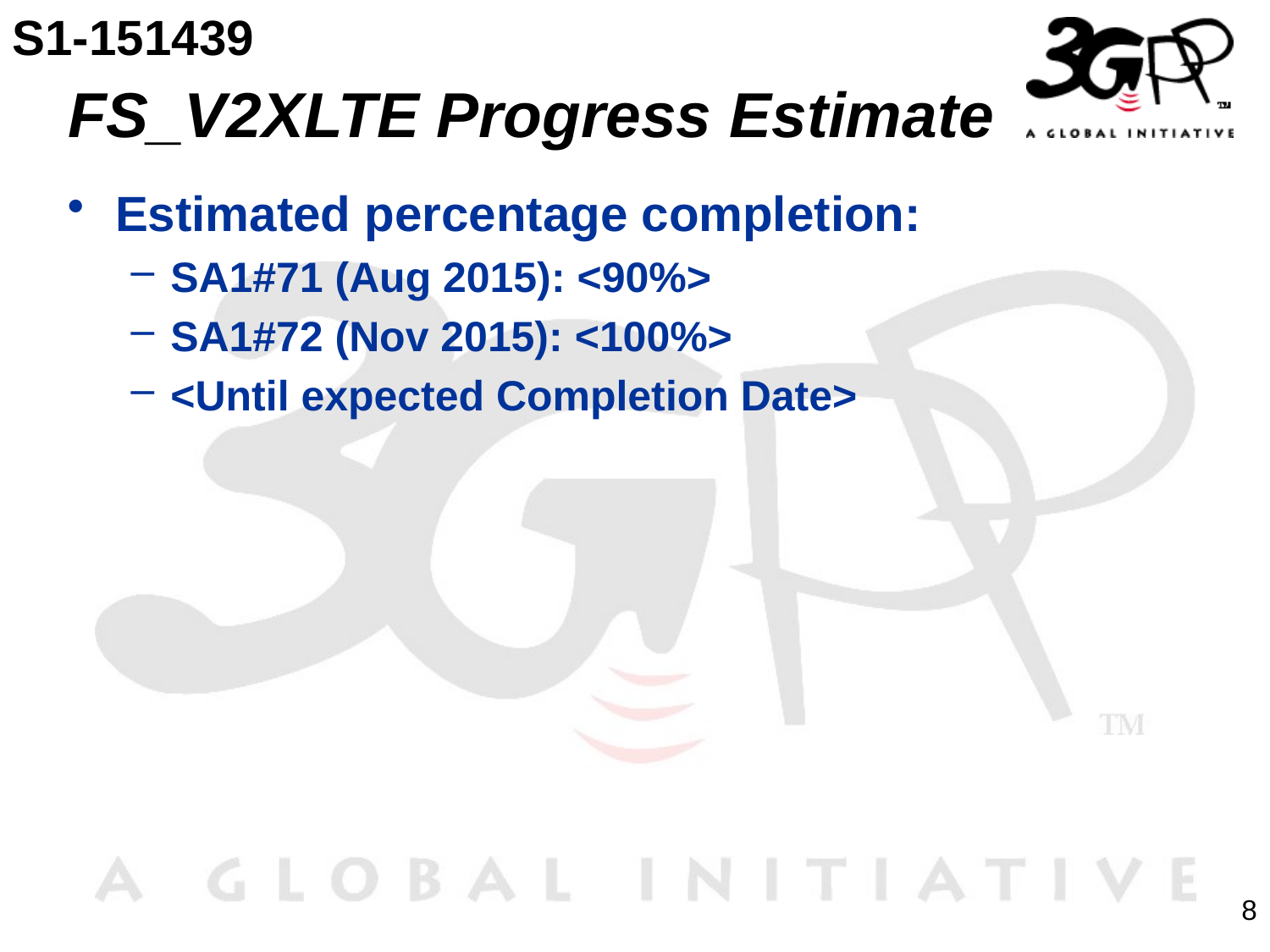

S1-151439
# FS_V2XLTE Progress Estimate
Estimated percentage completion:
SA1#71 (Aug 2015): <90%>
SA1#72 (Nov 2015): <100%>
<Until expected Completion Date>
8